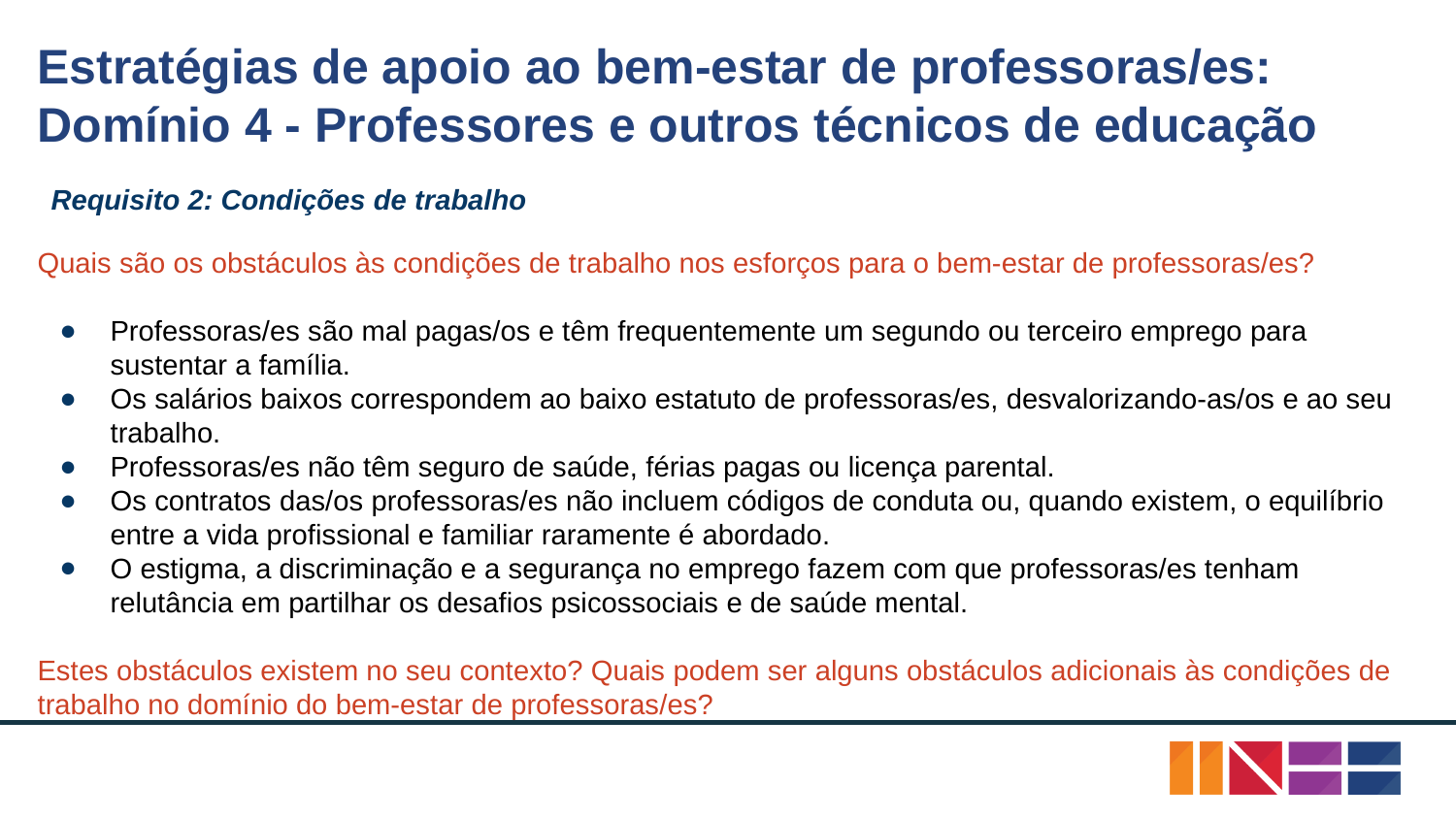

# Estratégias de apoio ao bem-estar de professoras/es:
Domínio 4 - Professores e outros técnicos de educação
Requisito 2: Condições de trabalho
Quais são os obstáculos às condições de trabalho nos esforços para o bem-estar de professoras/es?

Professoras/es são mal pagas/os e têm frequentemente um segundo ou terceiro emprego para sustentar a família.
Os salários baixos correspondem ao baixo estatuto de professoras/es, desvalorizando-as/os e ao seu trabalho.
Professoras/es não têm seguro de saúde, férias pagas ou licença parental.
Os contratos das/os professoras/es não incluem códigos de conduta ou, quando existem, o equilíbrio entre a vida profissional e familiar raramente é abordado.
O estigma, a discriminação e a segurança no emprego fazem com que professoras/es tenham relutância em partilhar os desafios psicossociais e de saúde mental.

Estes obstáculos existem no seu contexto? Quais podem ser alguns obstáculos adicionais às condições de trabalho no domínio do bem-estar de professoras/es?
Crédito: Oxfam